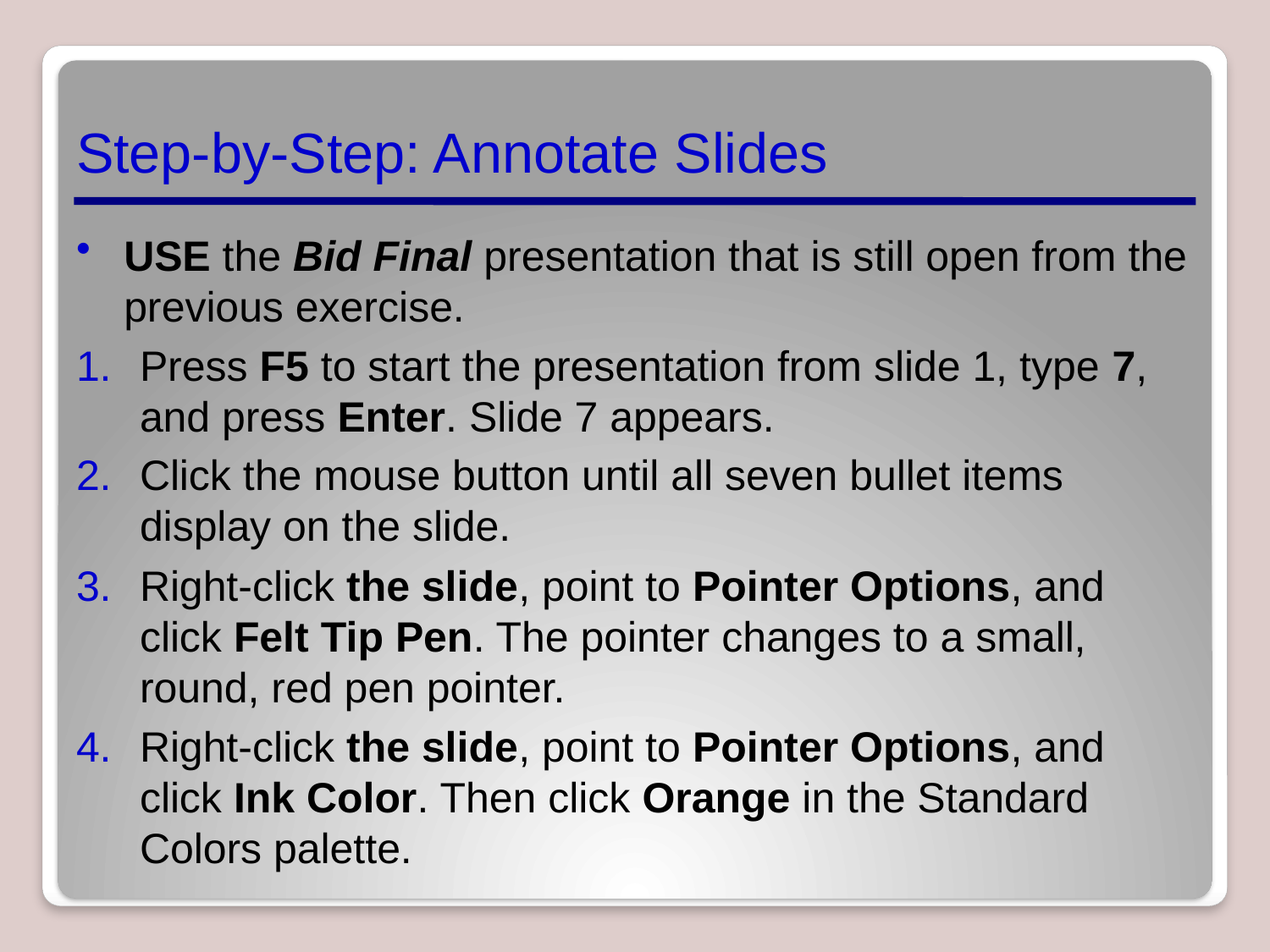

# Step-by-Step: Annotate Slides
USE the Bid Final presentation that is still open from the previous exercise.
Press F5 to start the presentation from slide 1, type 7, and press Enter. Slide 7 appears.
Click the mouse button until all seven bullet items display on the slide.
Right-click the slide, point to Pointer Options, and click Felt Tip Pen. The pointer changes to a small, round, red pen pointer.
Right-click the slide, point to Pointer Options, and click Ink Color. Then click Orange in the Standard Colors palette.